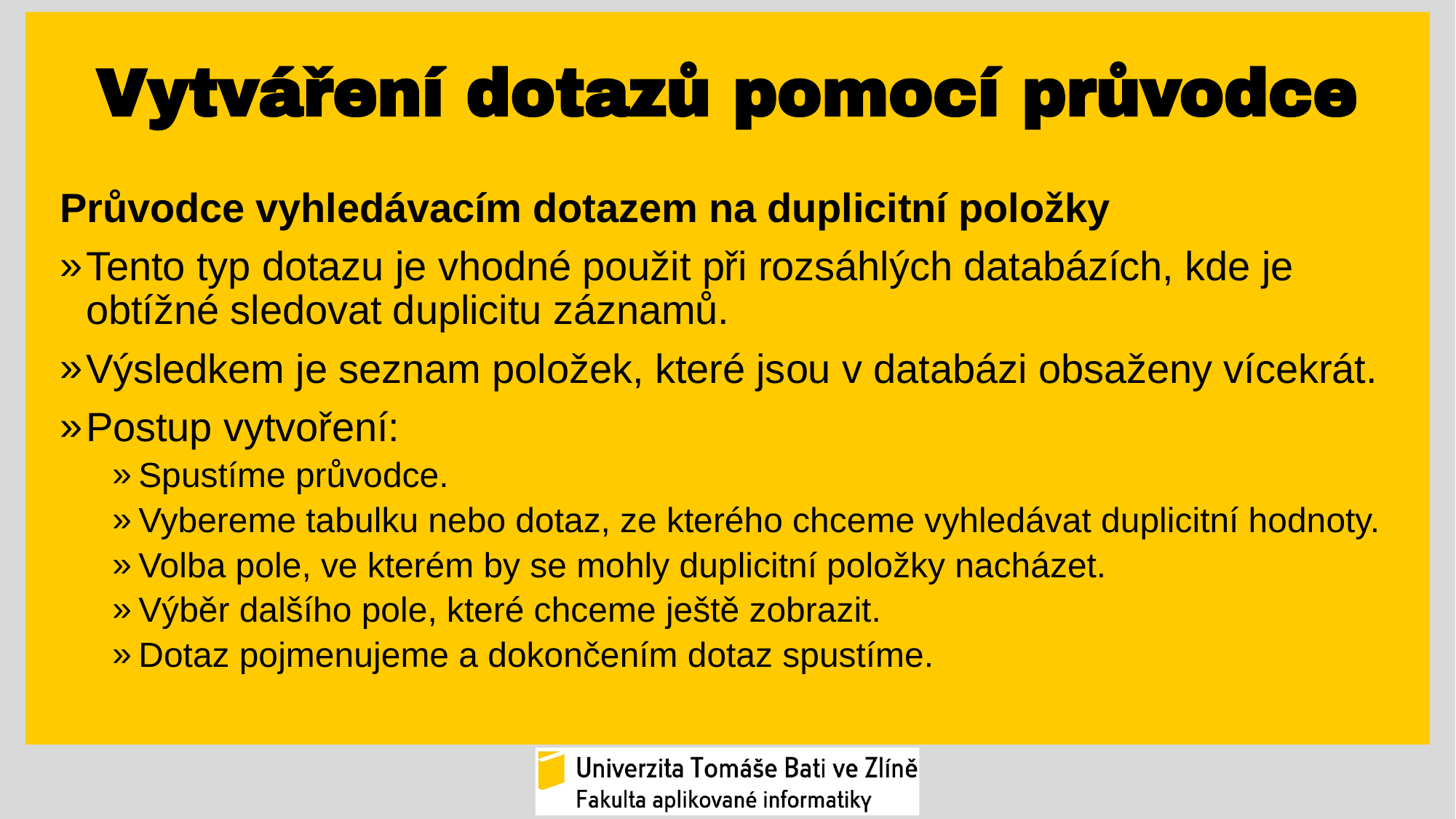

# Vytváření dotazů pomocí průvodce
Průvodce vyhledávacím dotazem na duplicitní položky
Tento typ dotazu je vhodné použit při rozsáhlých databázích, kde je obtížné sledovat duplicitu záznamů.
Výsledkem je seznam položek, které jsou v databázi obsaženy vícekrát.
Postup vytvoření:
Spustíme průvodce.
Vybereme tabulku nebo dotaz, ze kterého chceme vyhledávat duplicitní hodnoty.
Volba pole, ve kterém by se mohly duplicitní položky nacházet.
Výběr dalšího pole, které chceme ještě zobrazit.
Dotaz pojmenujeme a dokončením dotaz spustíme.